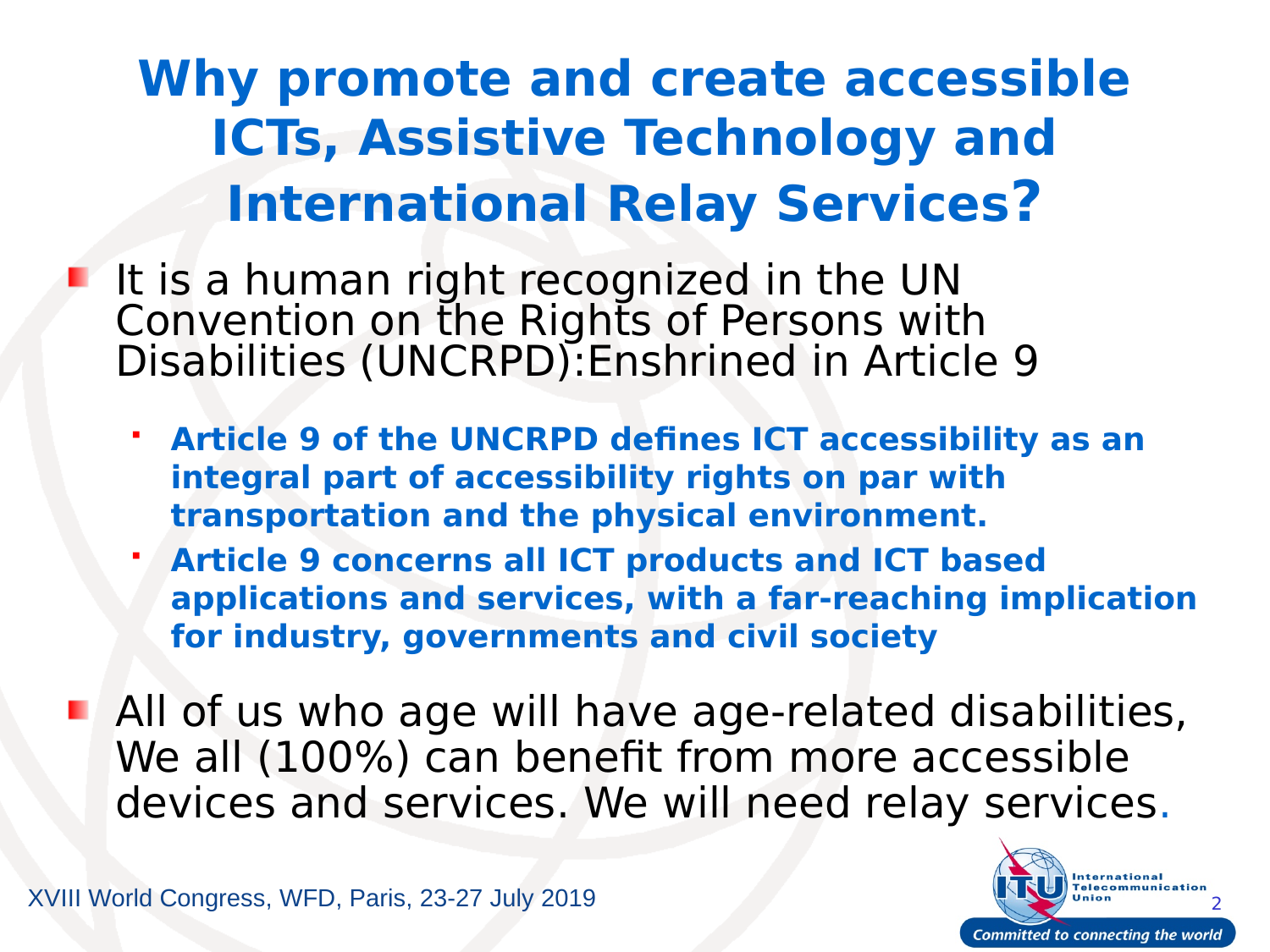

# Why promote and create accessible ICTs, Assistive Technology and International Relay Services?
It is a human right recognized in the UN Convention on the Rights of Persons with Disabilities (UNCRPD):Enshrined in Article 9

Article 9 of the UNCRPD defines ICT accessibility as an integral part of accessibility rights on par with transportation and the physical environment.
Article 9 concerns all ICT products and ICT based applications and services, with a far-reaching implication for industry, governments and civil society

All of us who age will have age-related disabilities, We all (100%) can benefit from more accessible devices and services. We will need relay services.
XVIII World Congress, WFD, Paris, 23-27 July 2019
2